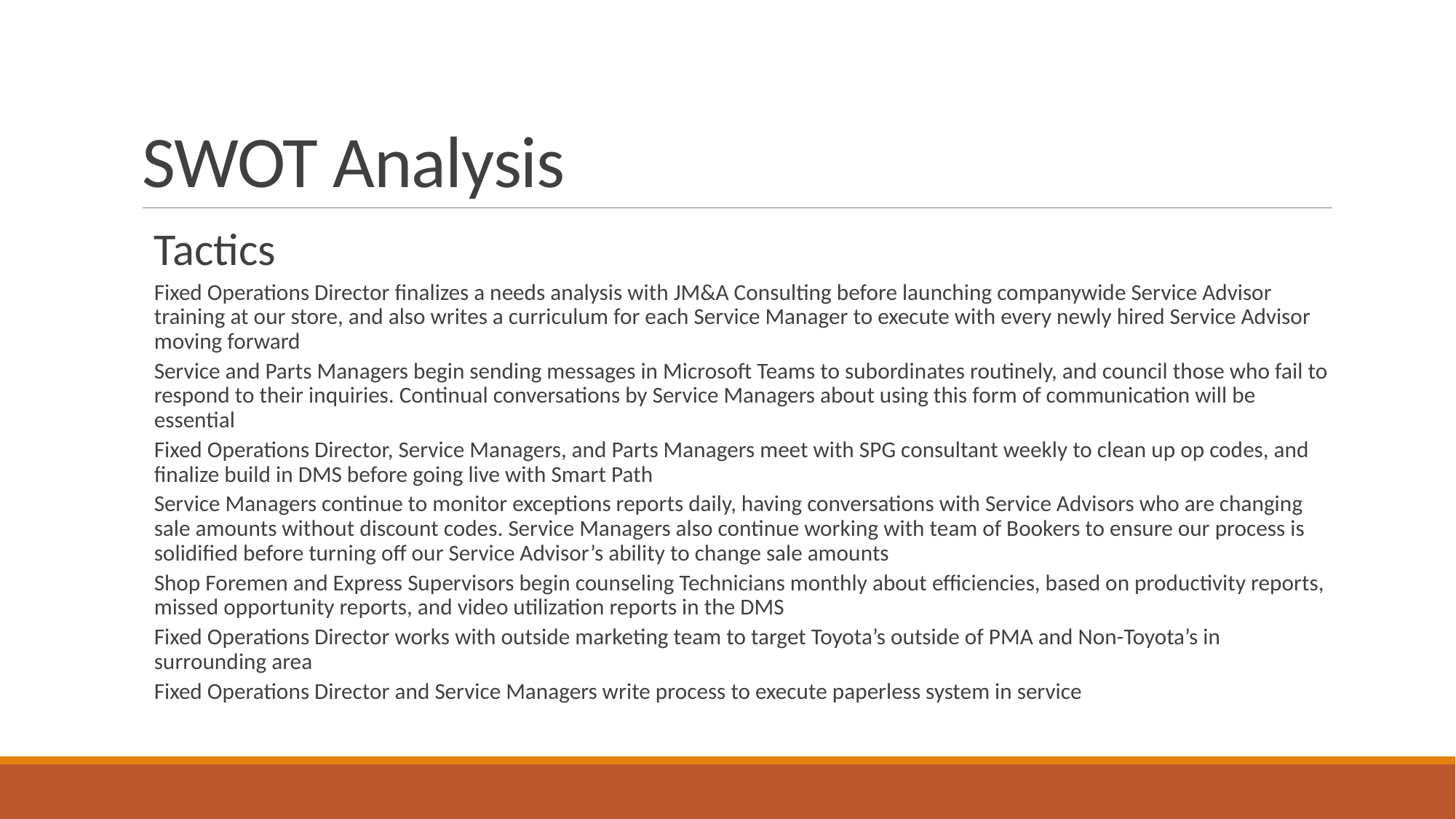

# SWOT Analysis
Tactics
Fixed Operations Director finalizes a needs analysis with JM&A Consulting before launching companywide Service Advisor training at our store, and also writes a curriculum for each Service Manager to execute with every newly hired Service Advisor moving forward
Service and Parts Managers begin sending messages in Microsoft Teams to subordinates routinely, and council those who fail to respond to their inquiries. Continual conversations by Service Managers about using this form of communication will be essential
Fixed Operations Director, Service Managers, and Parts Managers meet with SPG consultant weekly to clean up op codes, and finalize build in DMS before going live with Smart Path
Service Managers continue to monitor exceptions reports daily, having conversations with Service Advisors who are changing sale amounts without discount codes. Service Managers also continue working with team of Bookers to ensure our process is solidified before turning off our Service Advisor’s ability to change sale amounts
Shop Foremen and Express Supervisors begin counseling Technicians monthly about efficiencies, based on productivity reports, missed opportunity reports, and video utilization reports in the DMS
Fixed Operations Director works with outside marketing team to target Toyota’s outside of PMA and Non-Toyota’s in surrounding area
Fixed Operations Director and Service Managers write process to execute paperless system in service